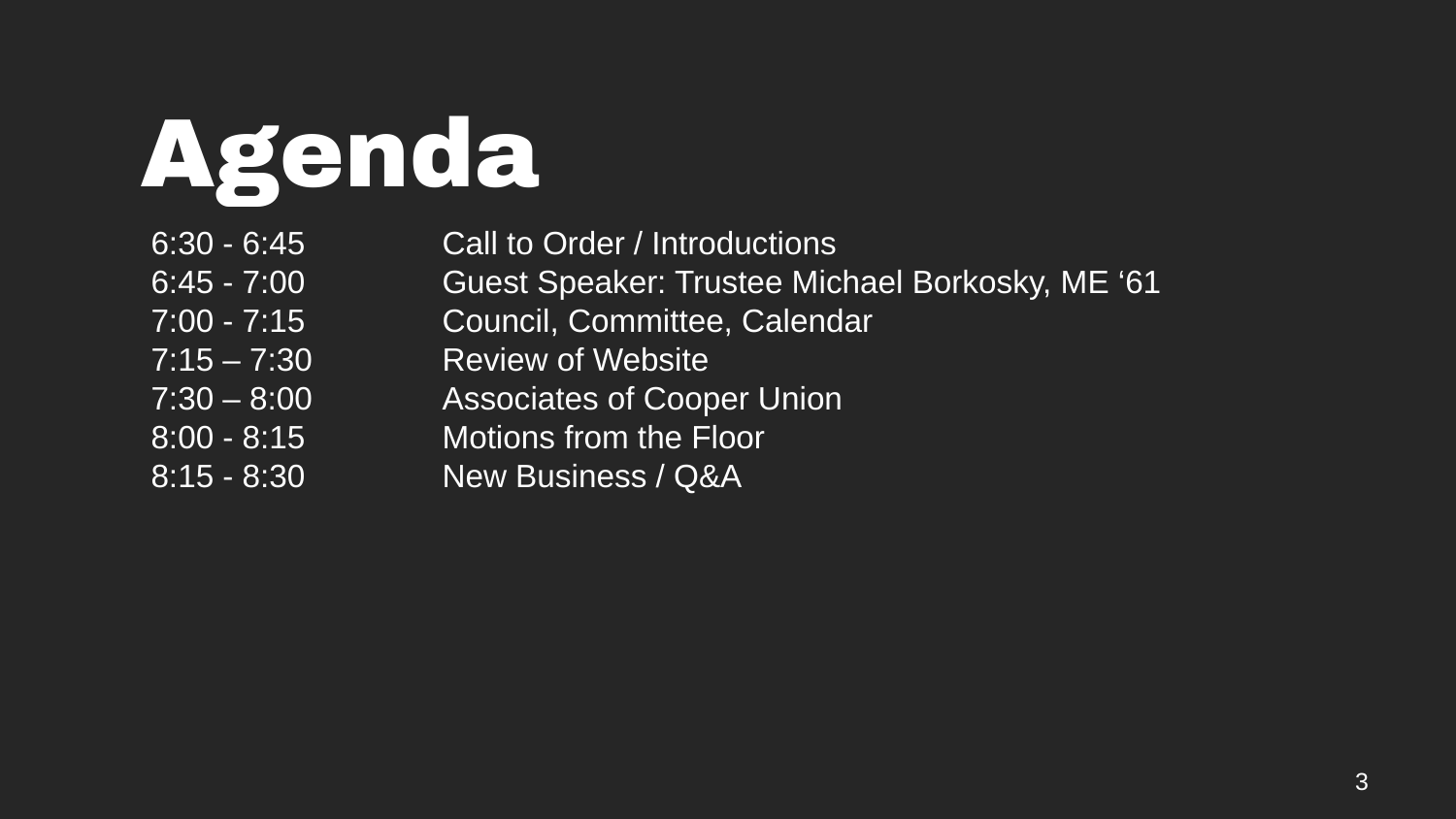

Agenda
6:30 - 6:45	Call to Order / Introductions
6:45 - 7:00	Guest Speaker: Trustee Michael Borkosky, ME ‘61
7:00 - 7:15	Council, Committee, Calendar
7:15 – 7:30	Review of Website
7:30 – 8:00	Associates of Cooper Union
8:00 - 8:15	Motions from the Floor
8:15 - 8:30	New Business / Q&A

3